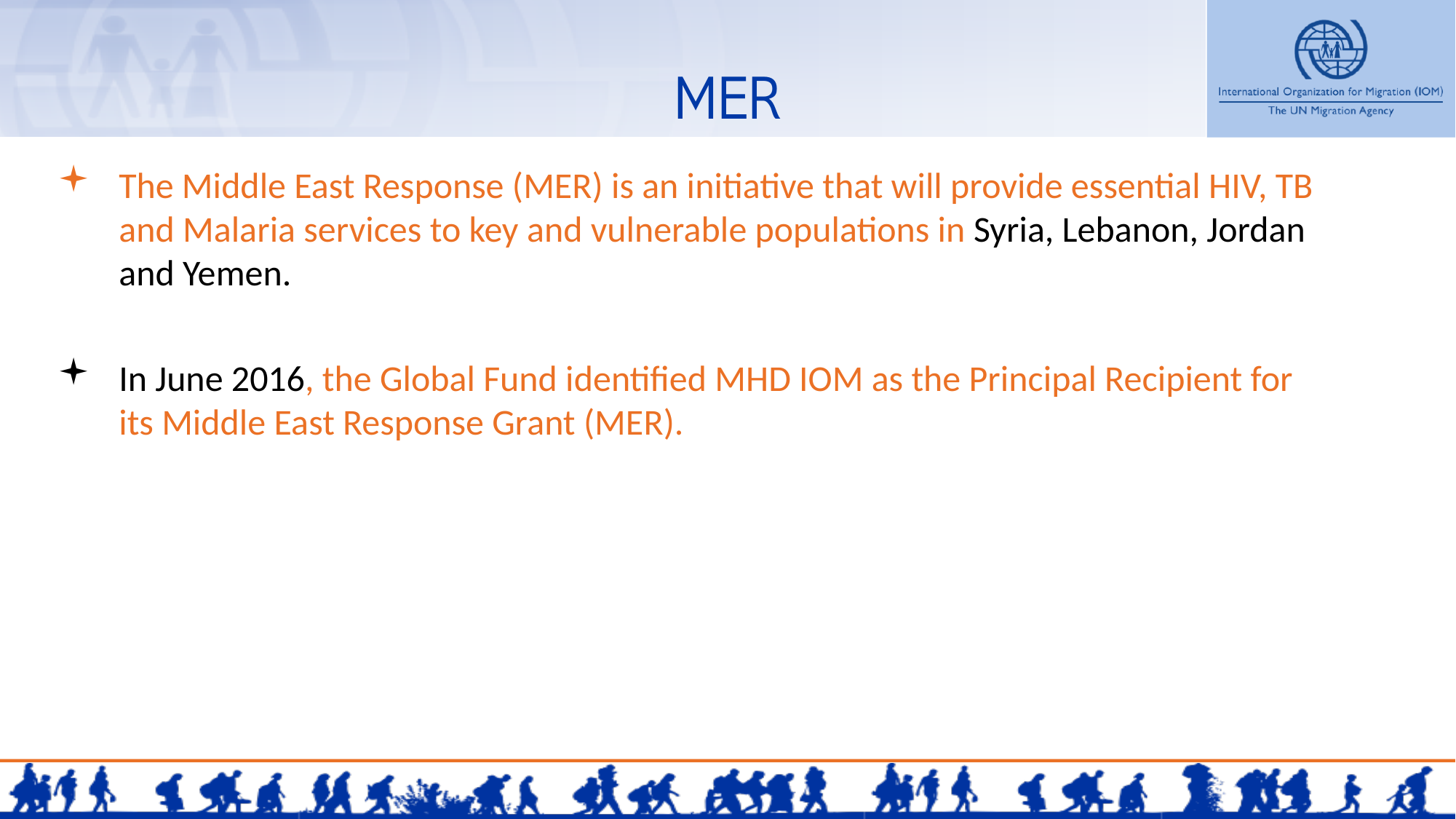

# MER
The Middle East Response (MER) is an initiative that will provide essential HIV, TB and Malaria services to key and vulnerable populations in Syria, Lebanon, Jordan and Yemen.

In June 2016, the Global Fund identified MHD IOM as the Principal Recipient for its Middle East Response Grant (MER).